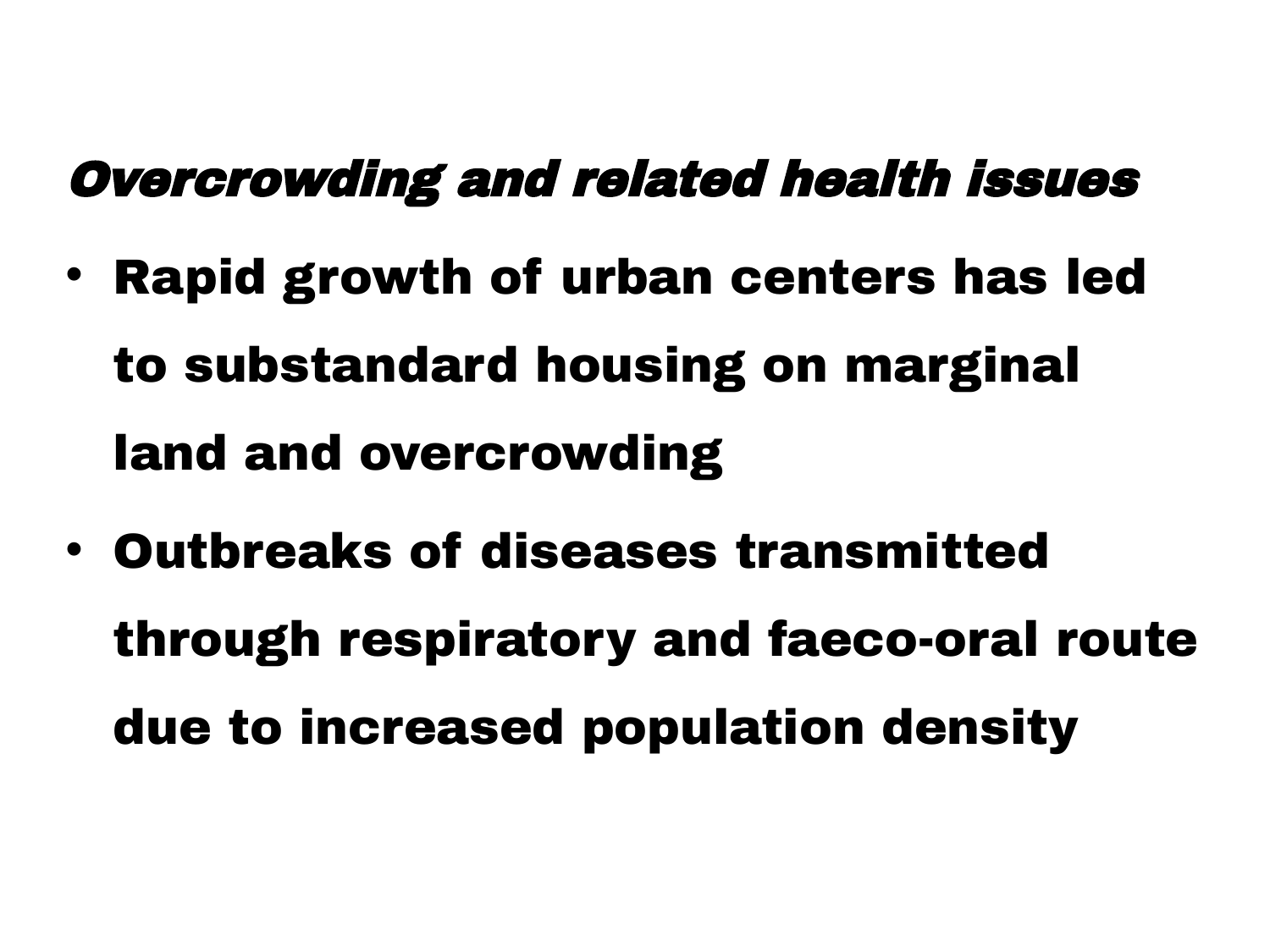

Overcrowding and related health issues
Rapid growth of urban centers has led to substandard housing on marginal land and overcrowding
Outbreaks of diseases transmitted through respiratory and faeco-oral route due to increased population density